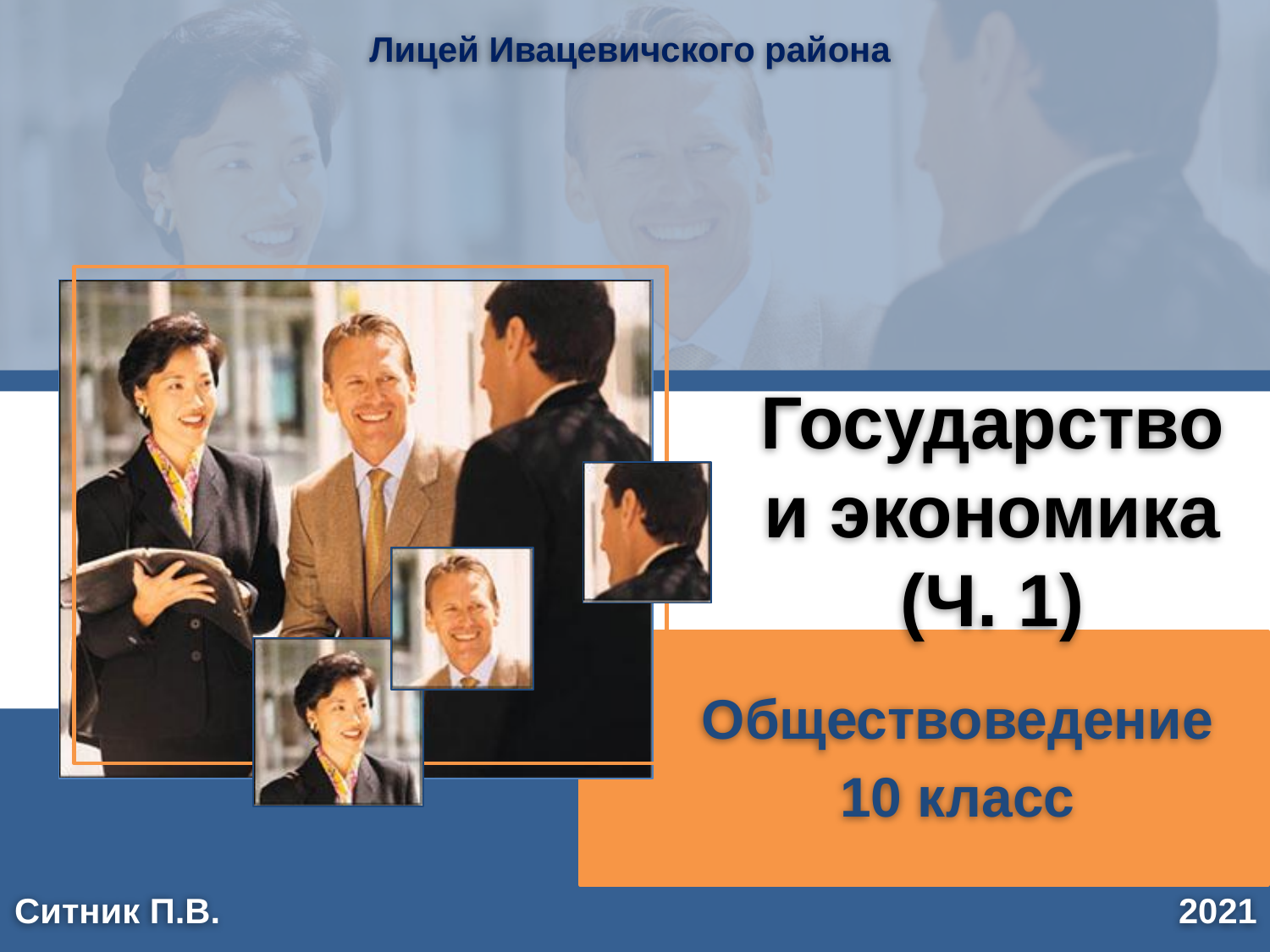

Лицей Ивацевичского района
# Государство и экономика (Ч. 1)
Обществоведение
10 класс
2021
Ситник П.В.